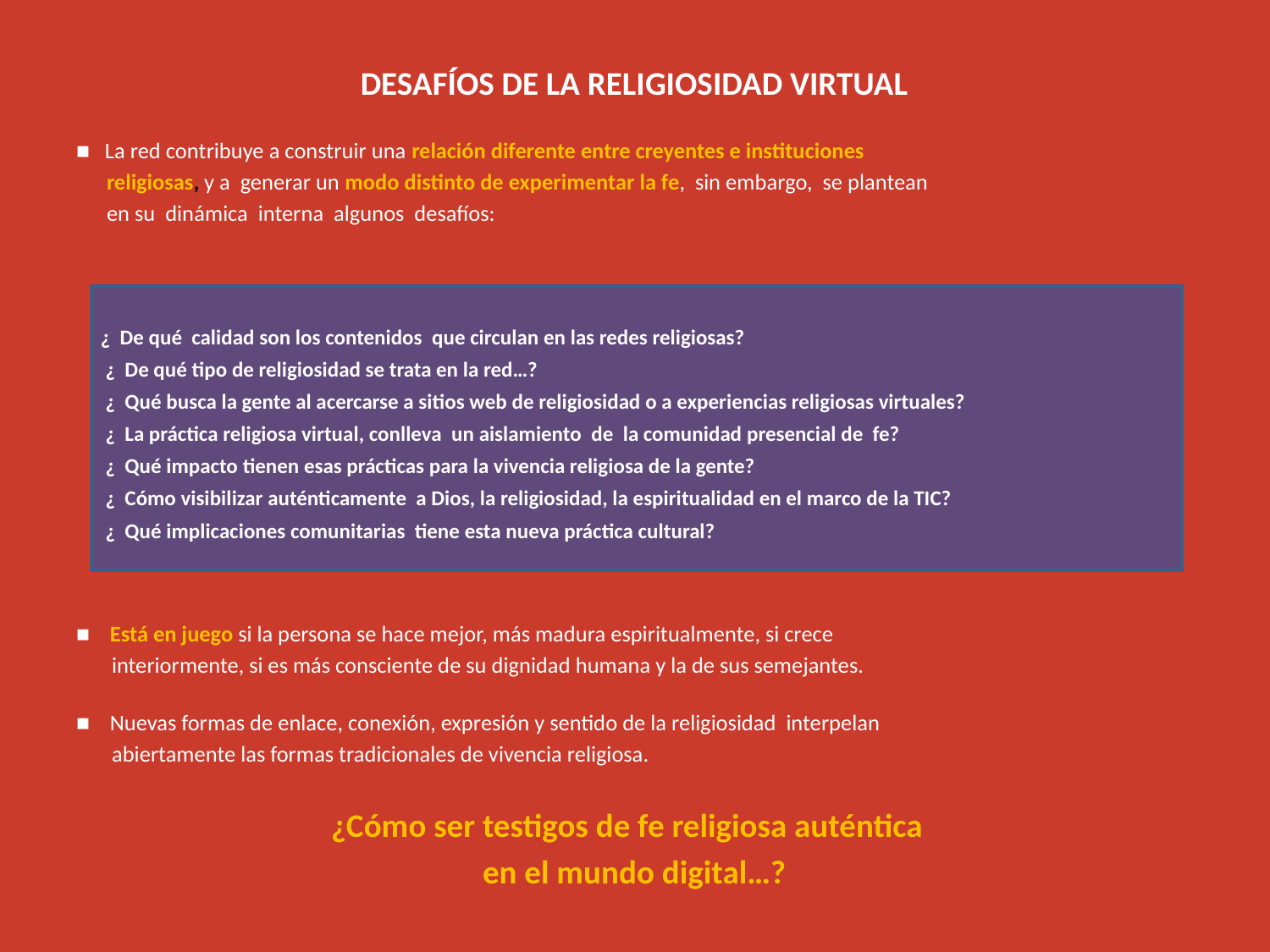

DESAFÍOS DE LA RELIGIOSIDAD VIRTUAL

■   La red contribuye a construir una relación diferente entre creyentes e instituciones
      religiosas, y a  generar un modo distinto de experimentar la fe,  sin embargo,  se plantean
      en su  dinámica  interna  algunos  desafíos:

     ¿  De qué  calidad son los contenidos  que circulan en las redes religiosas?
      ¿  De qué tipo de religiosidad se trata en la red…?
      ¿  Qué busca la gente al acercarse a sitios web de religiosidad o a experiencias religiosas virtuales?
      ¿  La práctica religiosa virtual, conlleva  un aislamiento  de  la comunidad presencial de  fe?
      ¿  Qué impacto tienen esas prácticas para la vivencia religiosa de la gente?
      ¿  Cómo visibilizar auténticamente  a Dios, la religiosidad, la espiritualidad en el marco de la TIC?
      ¿  Qué implicaciones comunitarias  tiene esta nueva práctica cultural?

■    Está en juego si la persona se hace mejor, más madura espiritualmente, si crece
       interiormente, si es más consciente de su dignidad humana y la de sus semejantes.

■    Nuevas formas de enlace, conexión, expresión y sentido de la religiosidad  interpelan
       abiertamente las formas tradicionales de vivencia religiosa.

¿Cómo ser testigos de fe religiosa auténtica
en el mundo digital…?